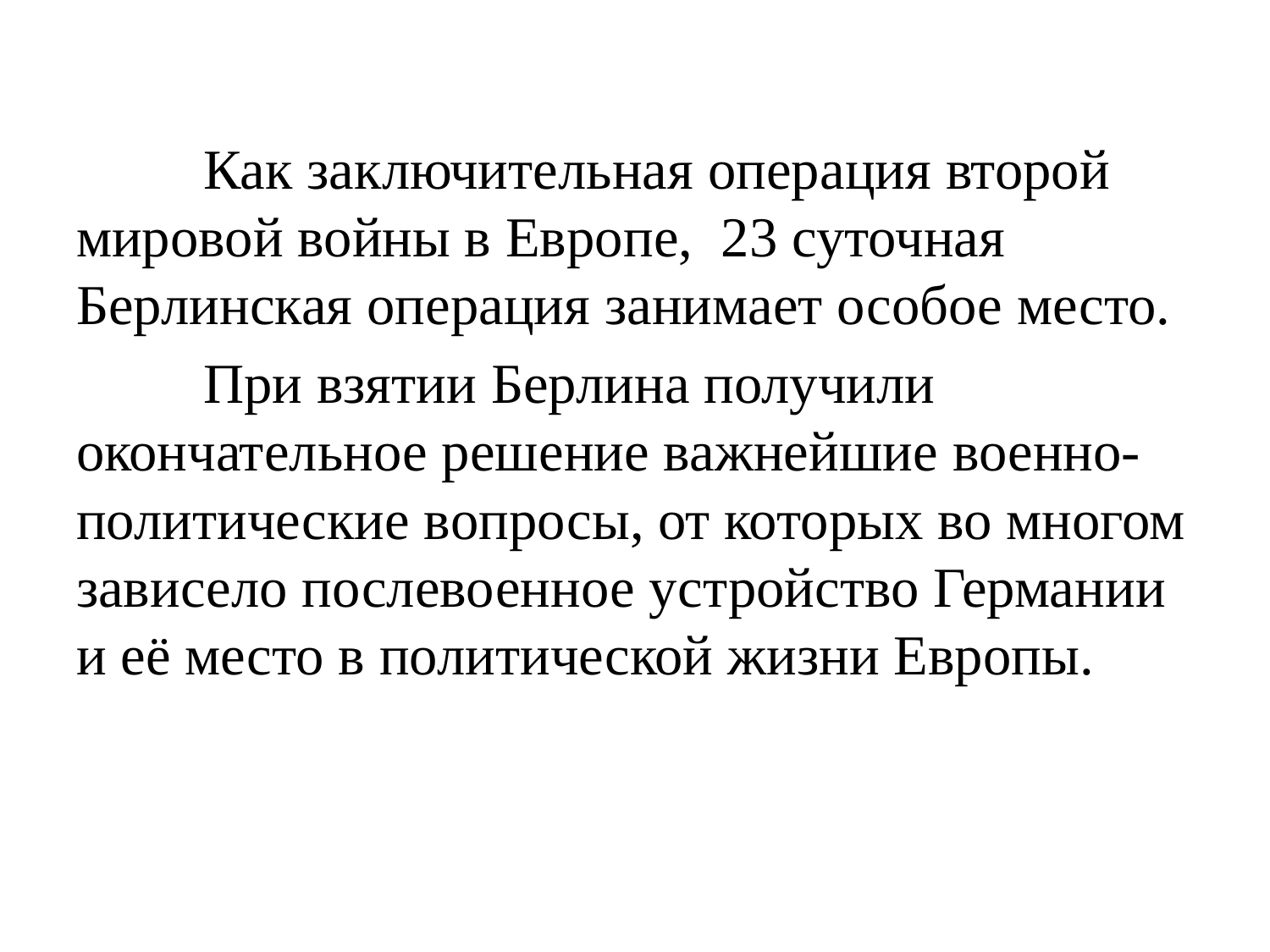

#
	Как заключительная операция второй мировой войны в Европе,  23 суточная Берлинская операция занимает особое место.
	При взятии Берлина получили окончательное решение важнейшие военно-политические вопросы, от которых во многом зависело послевоенное устройство Германии и её место в политической жизни Европы.